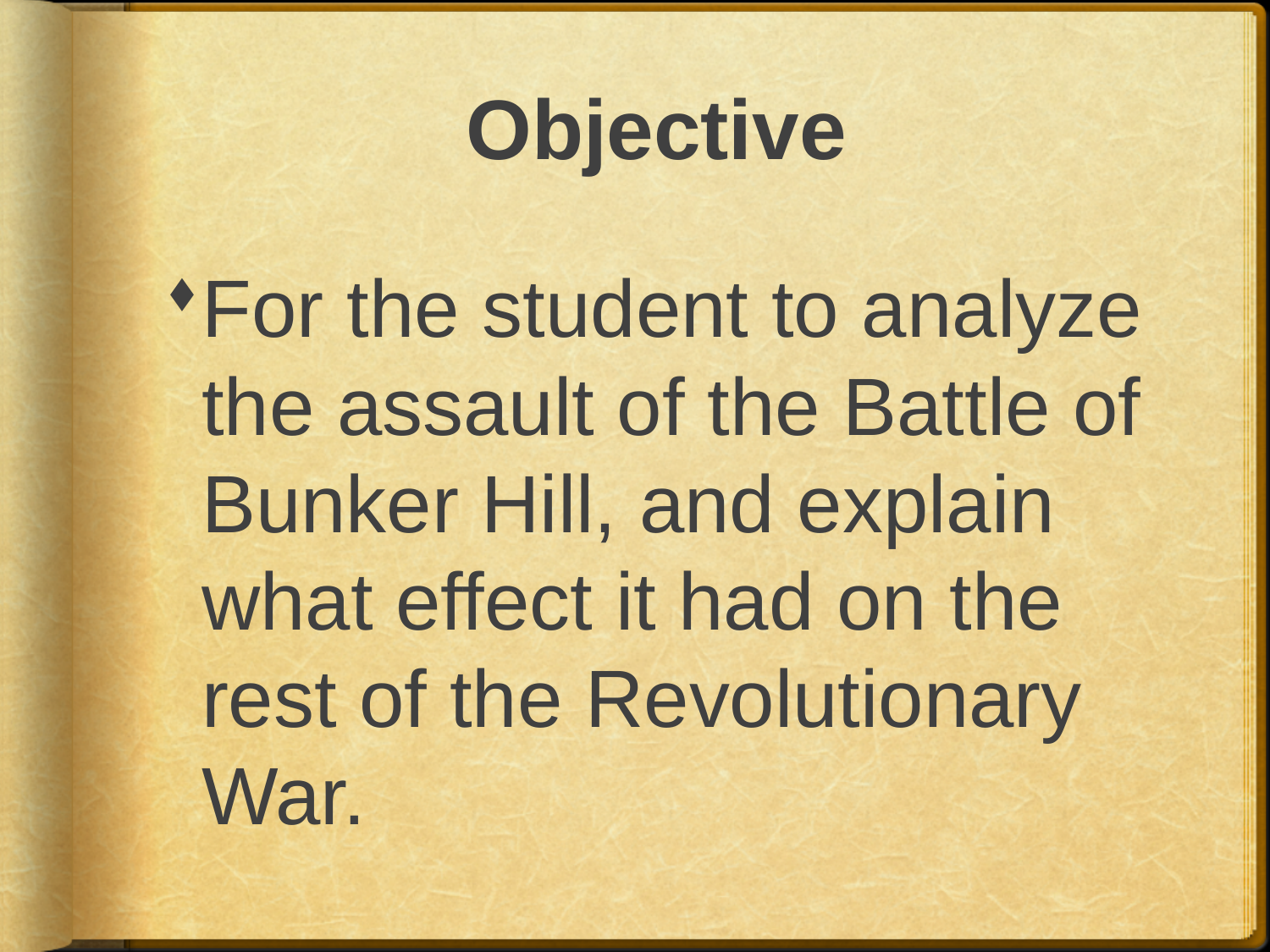

# Objective
For the student to analyze the assault of the Battle of Bunker Hill, and explain what effect it had on the rest of the Revolutionary War.